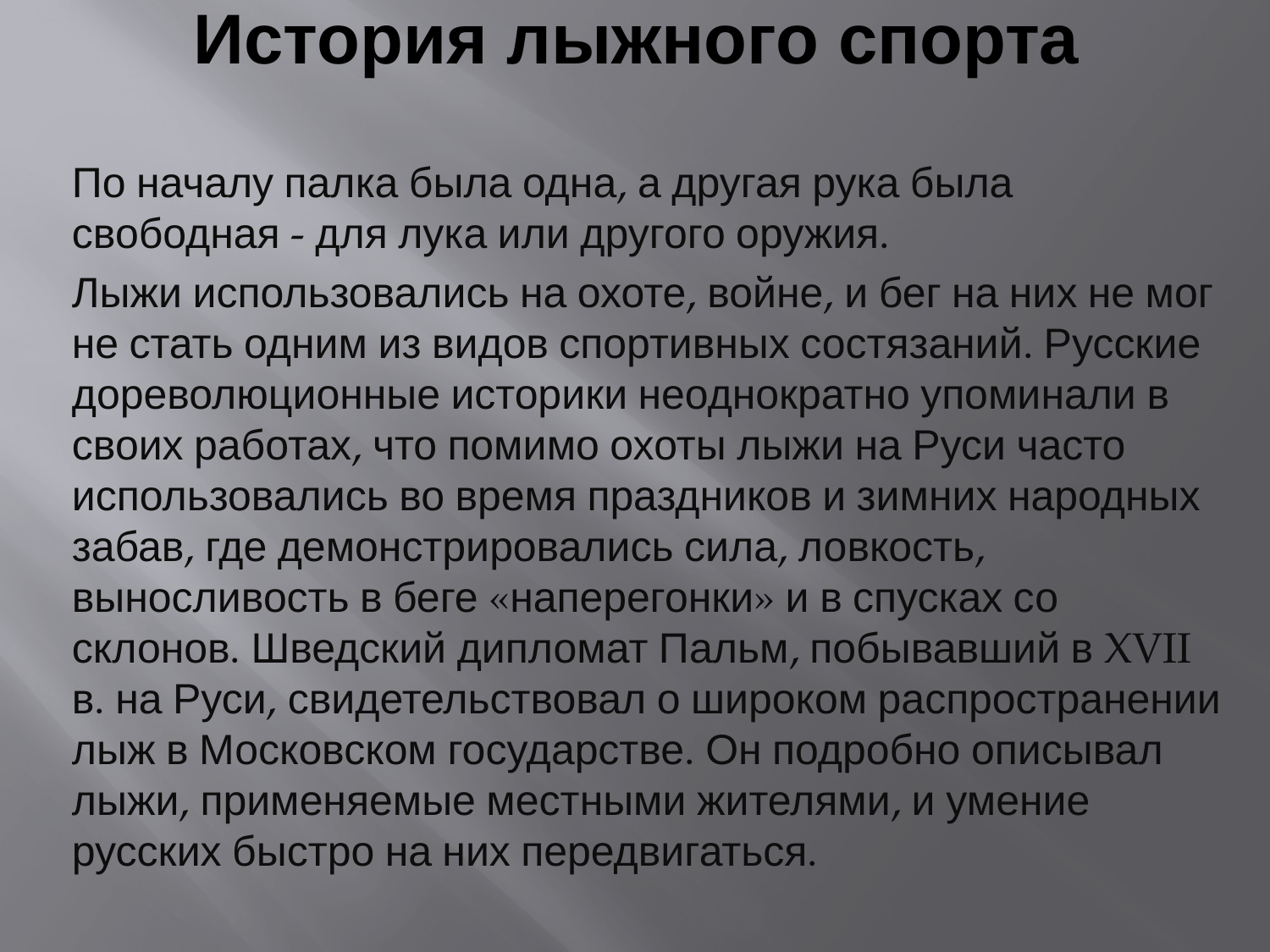

# История лыжного спорта
По началу палка была одна, а другая рука была свободная - для лука или другого оружия.
Лыжи использовались на охоте, войне, и бег на них не мог не стать одним из видов спортивных состязаний. Русские дореволюционные историки неоднократно упоминали в своих работах, что помимо охоты лыжи на Руси часто использовались во время праздников и зимних народных забав, где демонстрировались сила, ловкость, выносливость в беге «наперегонки» и в спусках со склонов. Шведский дипломат Пальм, побывавший в XVII в. на Руси, свидетельствовал о широком распространении лыж в Московском государстве. Он подробно описывал лыжи, применяемые местными жителями, и умение русских быстро на них передвигаться.